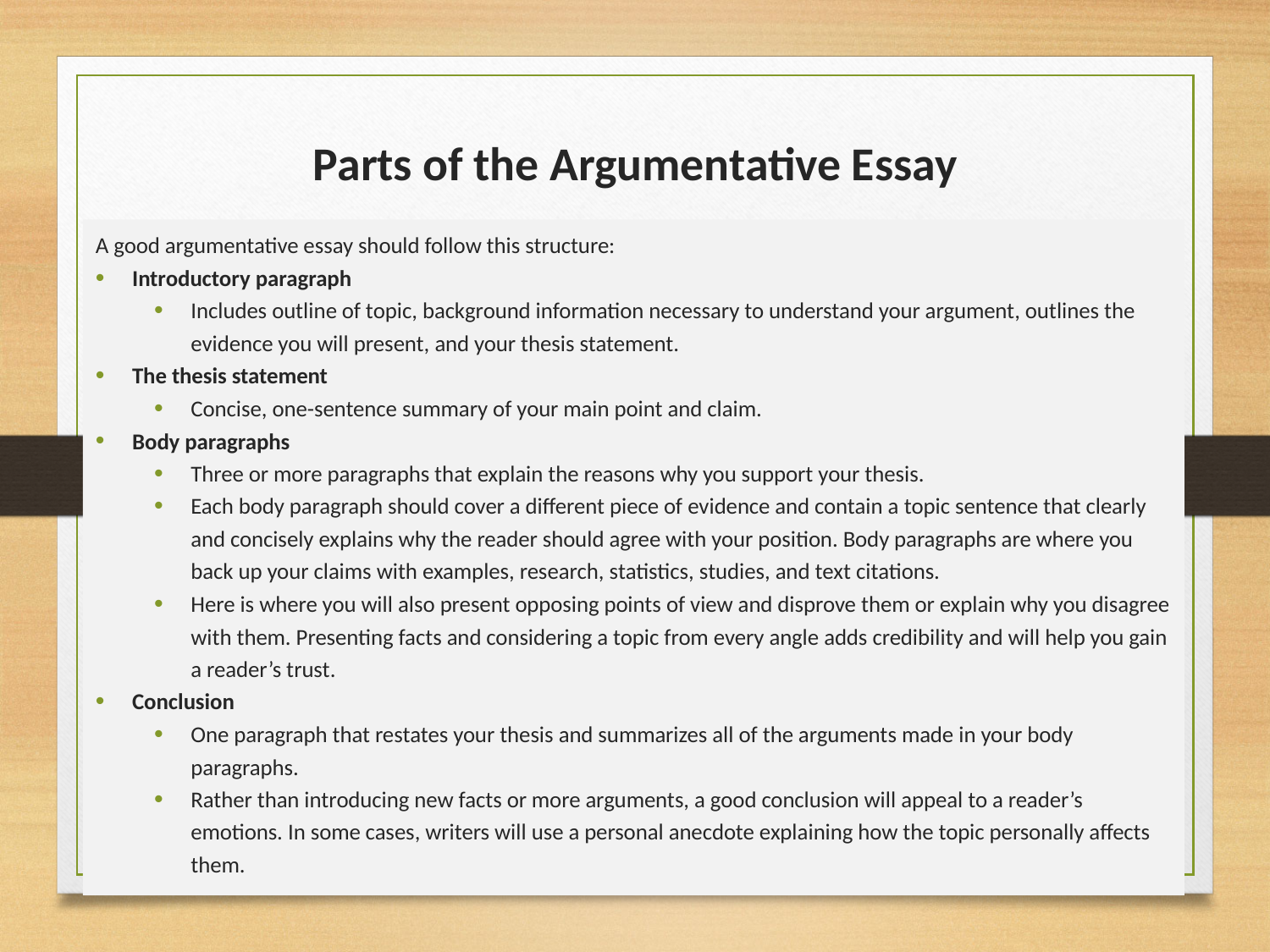

# Parts of the Argumentative Essay
A good argumentative essay should follow this structure:
Introductory paragraph
Includes outline of topic, background information necessary to understand your argument, outlines the evidence you will present, and your thesis statement.
The thesis statement
Concise, one-sentence summary of your main point and claim.
Body paragraphs
Three or more paragraphs that explain the reasons why you support your thesis.
Each body paragraph should cover a different piece of evidence and contain a topic sentence that clearly and concisely explains why the reader should agree with your position. Body paragraphs are where you back up your claims with examples, research, statistics, studies, and text citations.
Here is where you will also present opposing points of view and disprove them or explain why you disagree with them. Presenting facts and considering a topic from every angle adds credibility and will help you gain a reader’s trust.
Conclusion
One paragraph that restates your thesis and summarizes all of the arguments made in your body paragraphs.
Rather than introducing new facts or more arguments, a good conclusion will appeal to a reader’s emotions. In some cases, writers will use a personal anecdote explaining how the topic personally affects them.